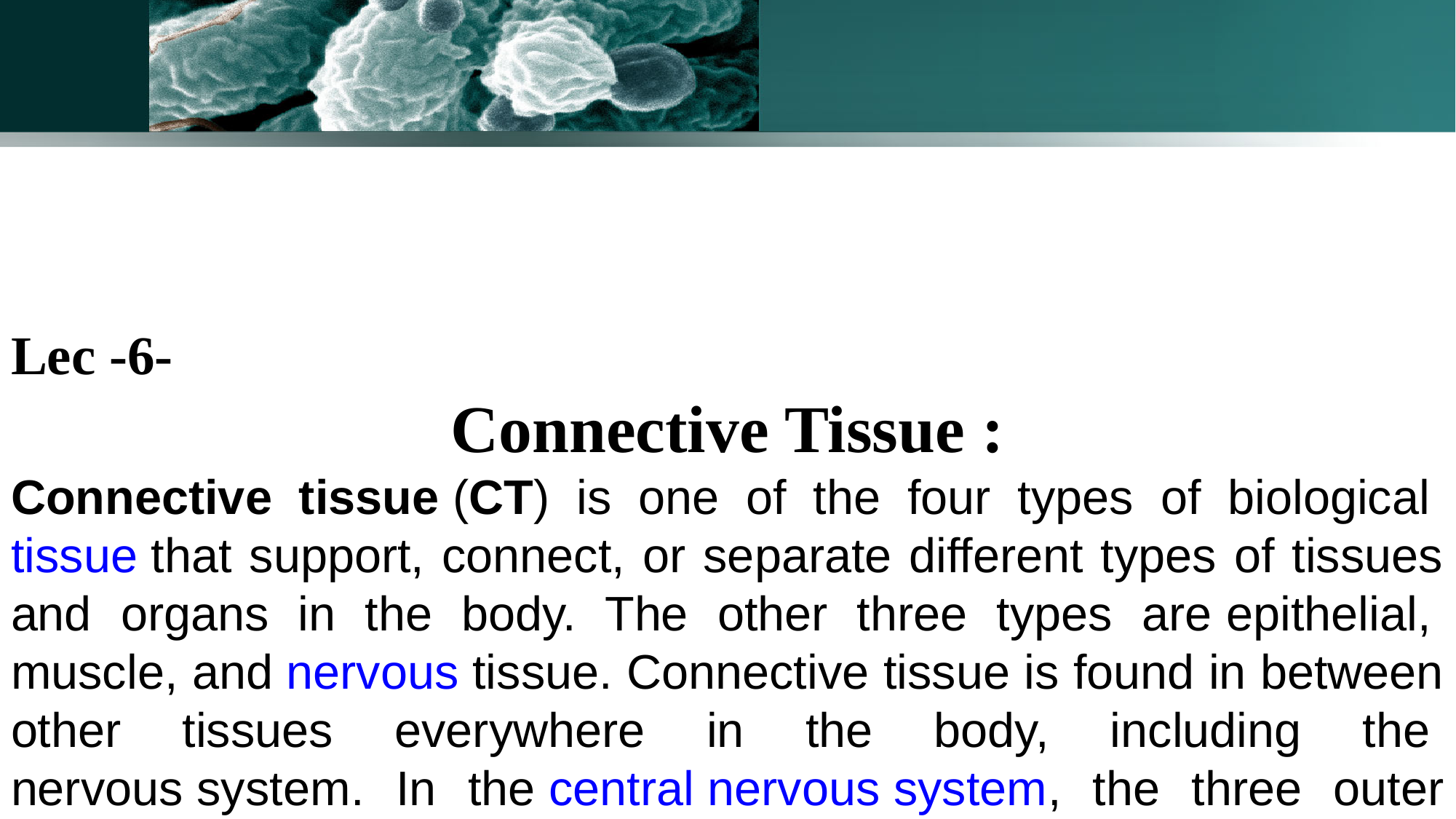

Lec -6-
Connective Tissue :
Connective tissue (CT) is one of the four types of biological tissue that support, connect, or separate different types of tissues and organs in the body. The other three types are epithelial, muscle, and nervous tissue. Connective tissue is found in between other tissues everywhere in the body, including the nervous system. In the central nervous system, the three outer membranes (the meninges) that envelop the brain and spinal cord are composed of connective tissue.